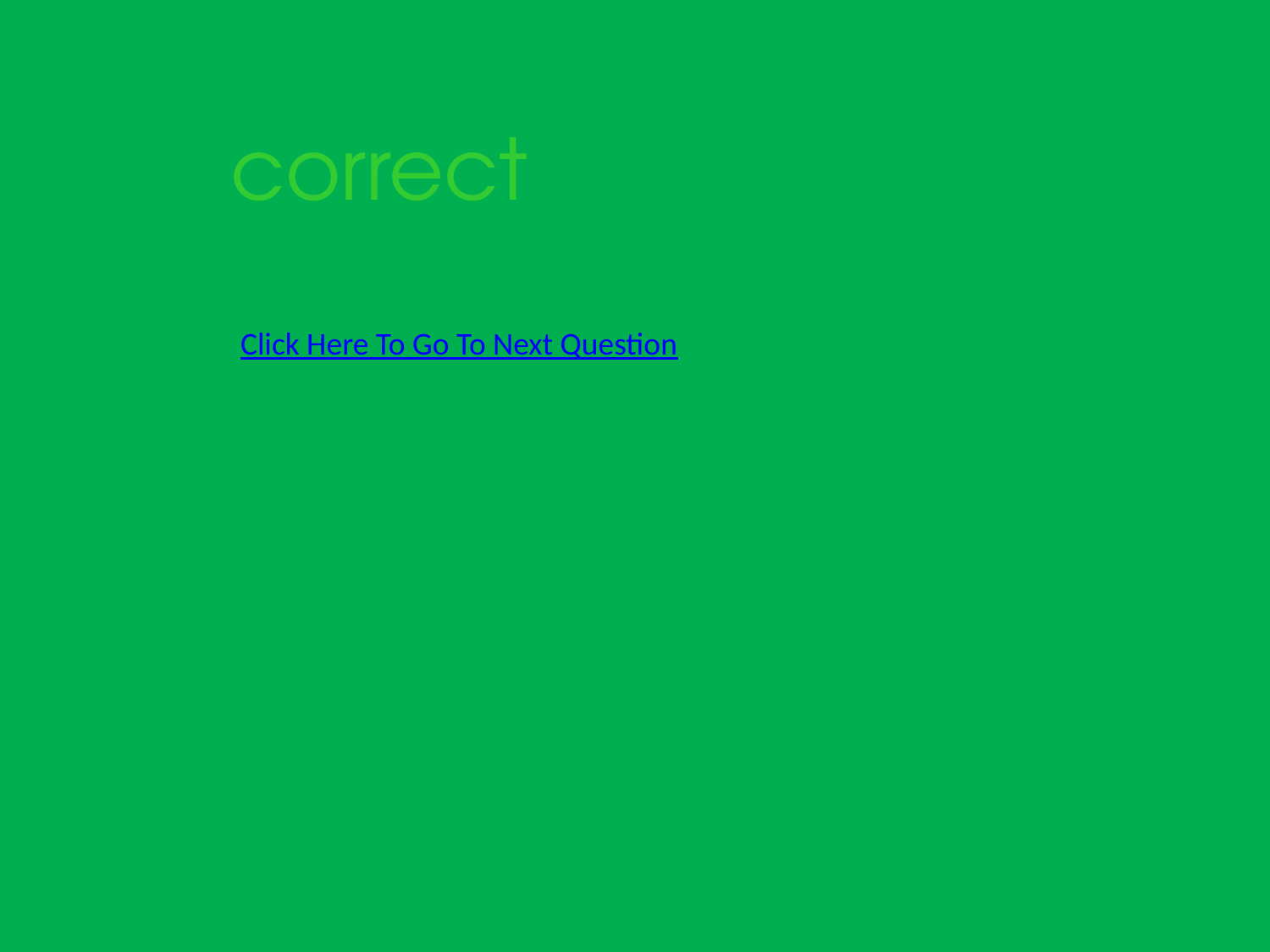

correct
Click Here To Go To Next Question